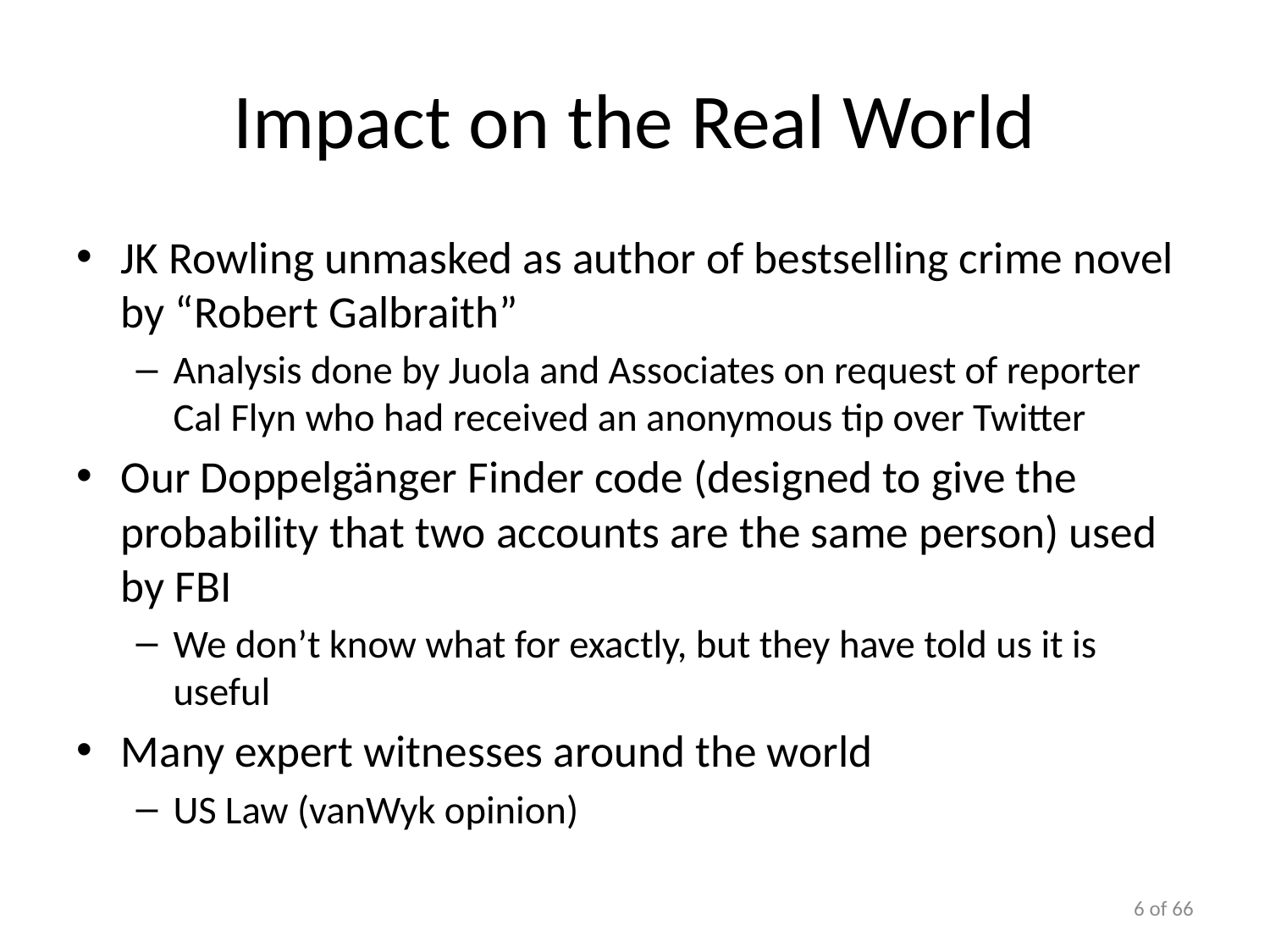

# Impact on the Real World
JK Rowling unmasked as author of bestselling crime novel by “Robert Galbraith”
Analysis done by Juola and Associates on request of reporter Cal Flyn who had received an anonymous tip over Twitter
Our Doppelgänger Finder code (designed to give the probability that two accounts are the same person) used by FBI
We don’t know what for exactly, but they have told us it is useful
Many expert witnesses around the world
US Law (vanWyk opinion)

6 of 66